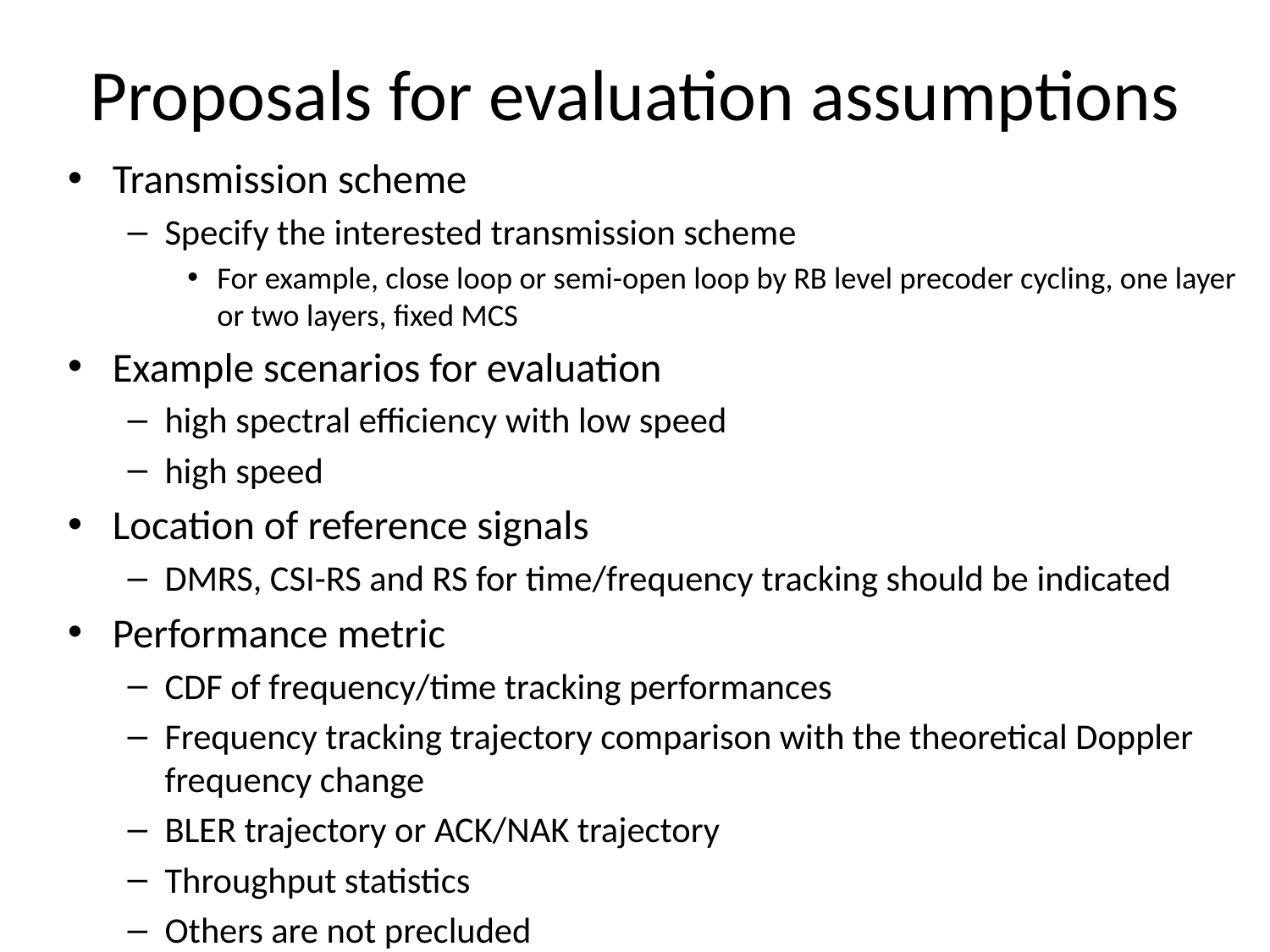

# Proposals for evaluation assumptions
Transmission scheme
Specify the interested transmission scheme
For example, close loop or semi-open loop by RB level precoder cycling, one layer or two layers, fixed MCS
Example scenarios for evaluation
high spectral efficiency with low speed
high speed
Location of reference signals
DMRS, CSI-RS and RS for time/frequency tracking should be indicated
Performance metric
CDF of frequency/time tracking performances
Frequency tracking trajectory comparison with the theoretical Doppler frequency change
BLER trajectory or ACK/NAK trajectory
Throughput statistics
Others are not precluded